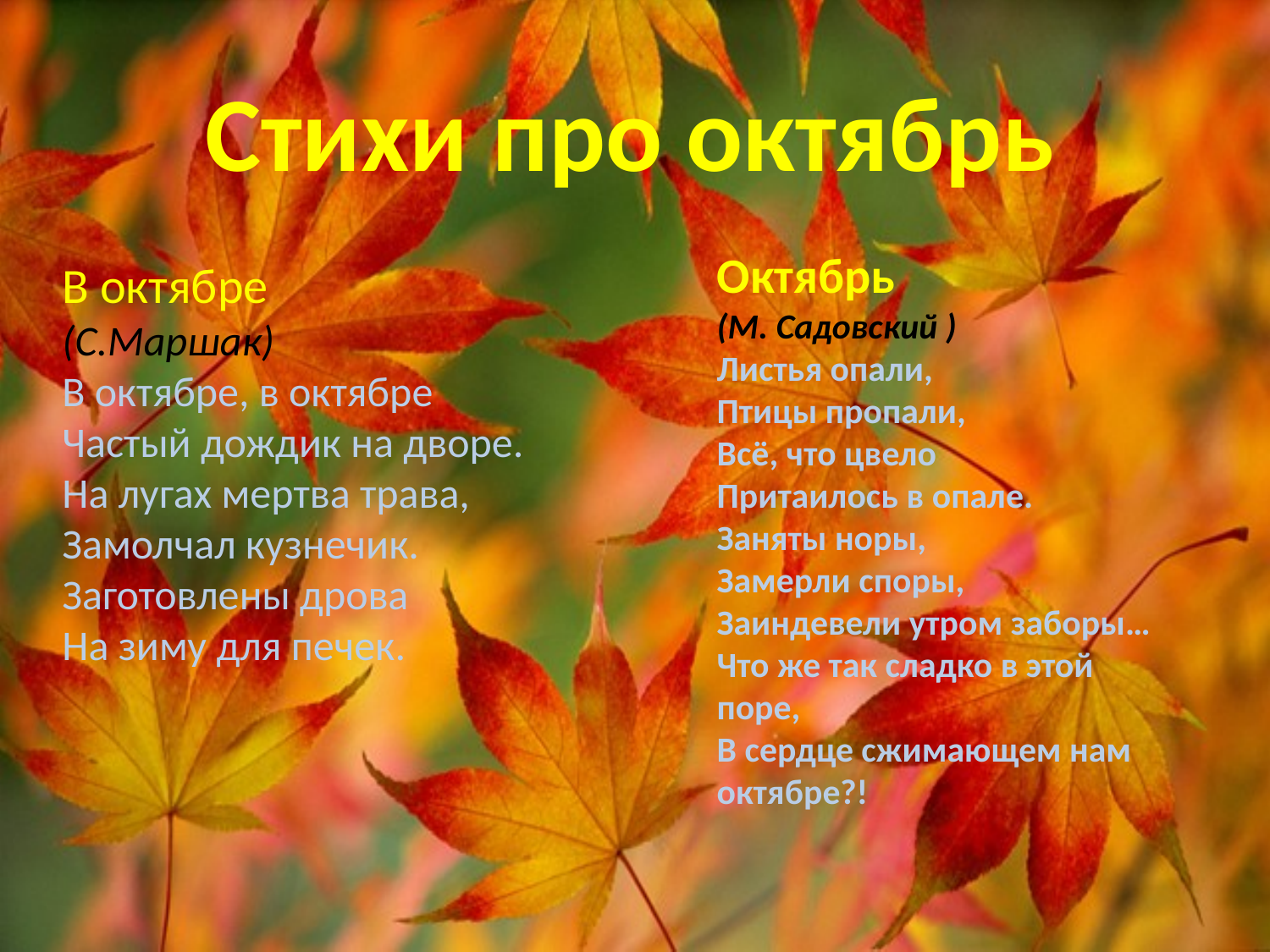

Стихи про октябрь
Октябрь
(М. Садовский )
Листья опали,
Птицы пропали,
Всё, что цвело
Притаилось в опале.
Заняты норы,
Замерли споры,
Заиндевели утром заборы…
Что же так сладко в этой поре,
В сердце сжимающем нам октябре?!
В октябре
(С.Маршак)
В октябре, в октябре
Частый дождик на дворе.
На лугах мертва трава,
Замолчал кузнечик.
Заготовлены дрова
На зиму для печек.